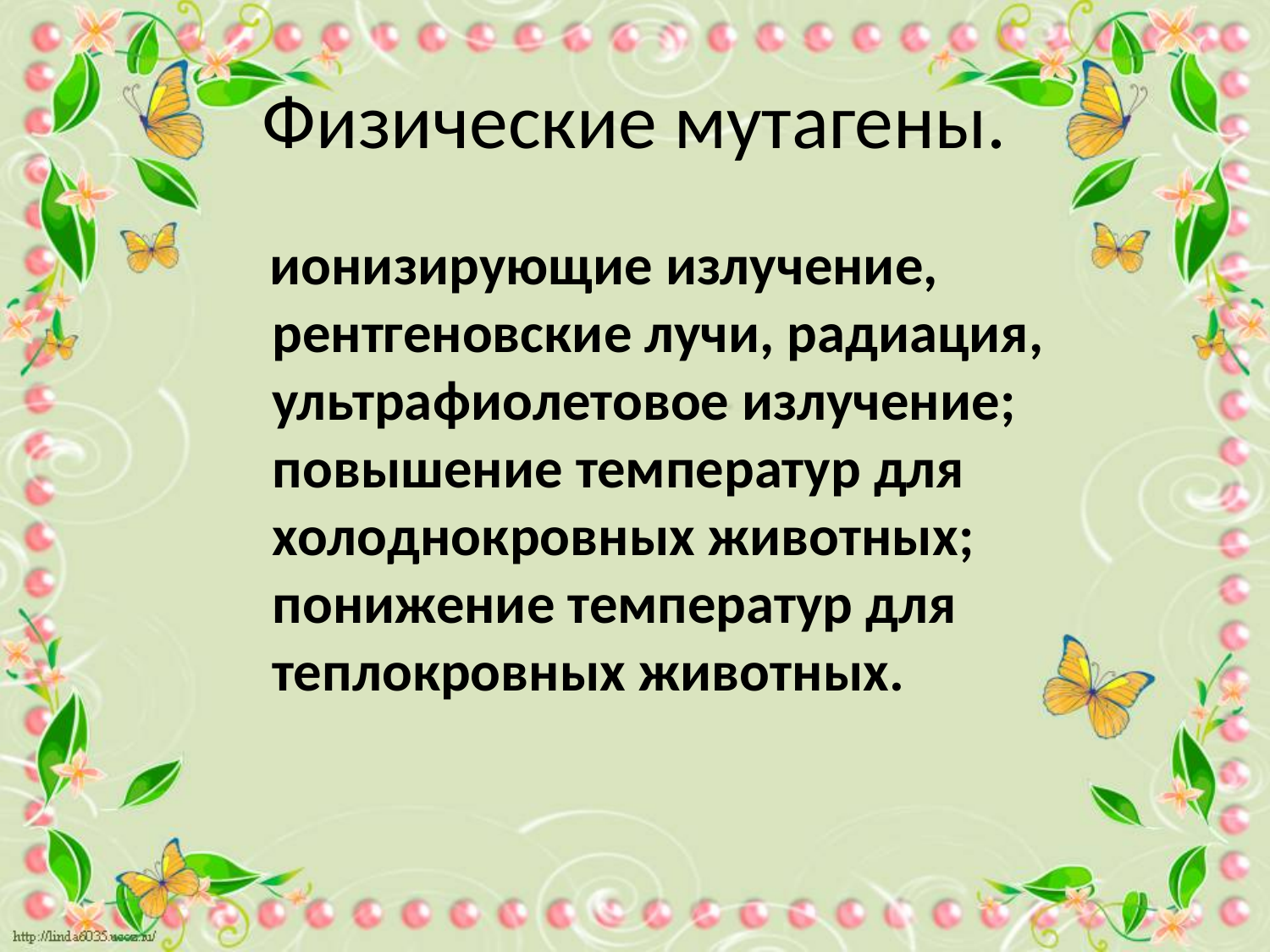

# Физические мутагены.
      ионизирующие излучение, рентгеновские лучи, радиация, ультрафиолетовое излучение; повышение температур для холоднокровных животных; понижение температур для теплокровных животных.